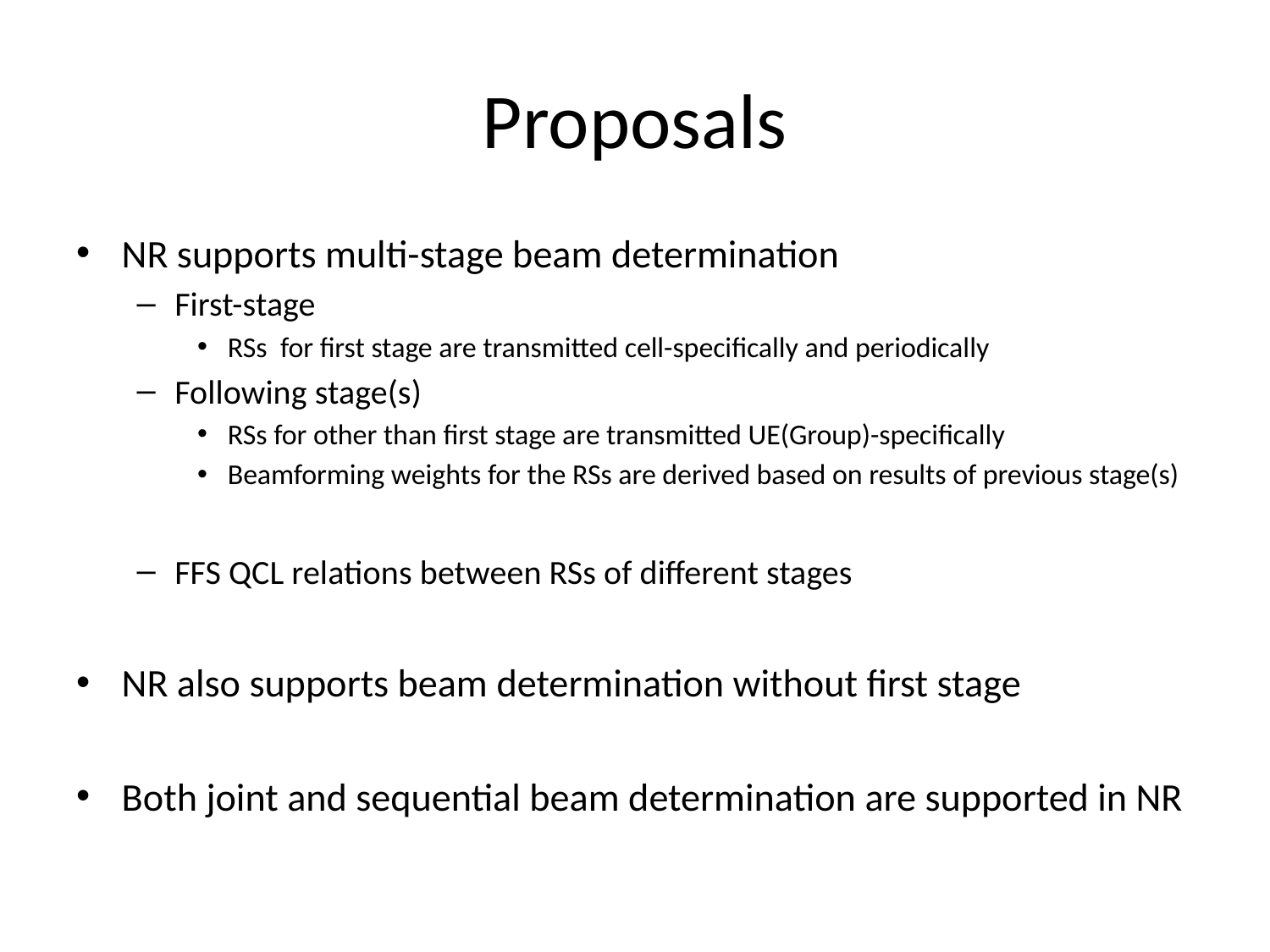

# Proposals
NR supports multi-stage beam determination
First-stage
RSs  for first stage are transmitted cell-specifically and periodically
Following stage(s)
RSs for other than first stage are transmitted UE(Group)-specifically
Beamforming weights for the RSs are derived based on results of previous stage(s)

FFS QCL relations between RSs of different stages

NR also supports beam determination without first stage

Both joint and sequential beam determination are supported in NR